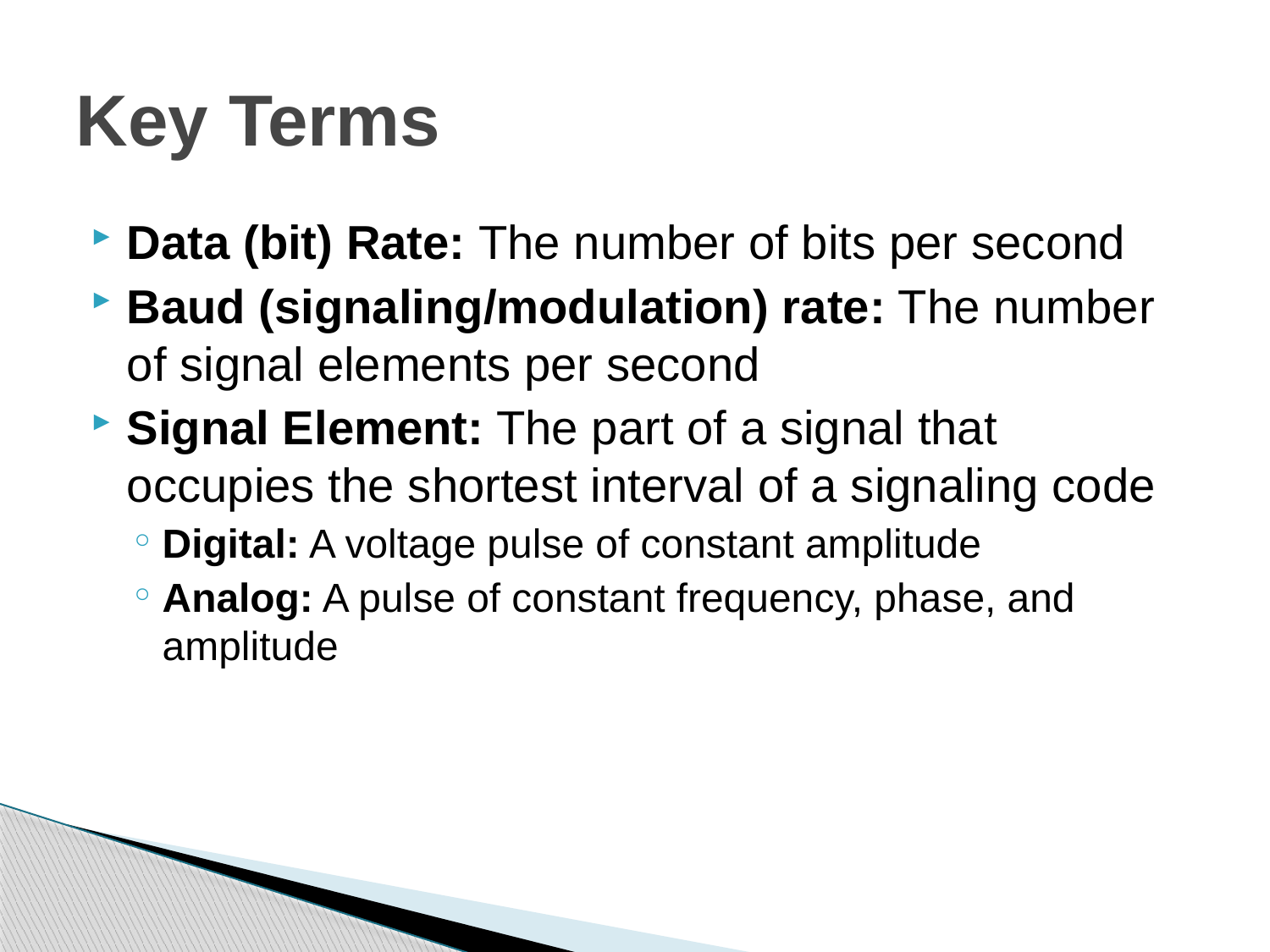

# Key Terms
Data (bit) Rate: The number of bits per second
Baud (signaling/modulation) rate: The number of signal elements per second
Signal Element: The part of a signal that occupies the shortest interval of a signaling code
Digital: A voltage pulse of constant amplitude
Analog: A pulse of constant frequency, phase, and amplitude